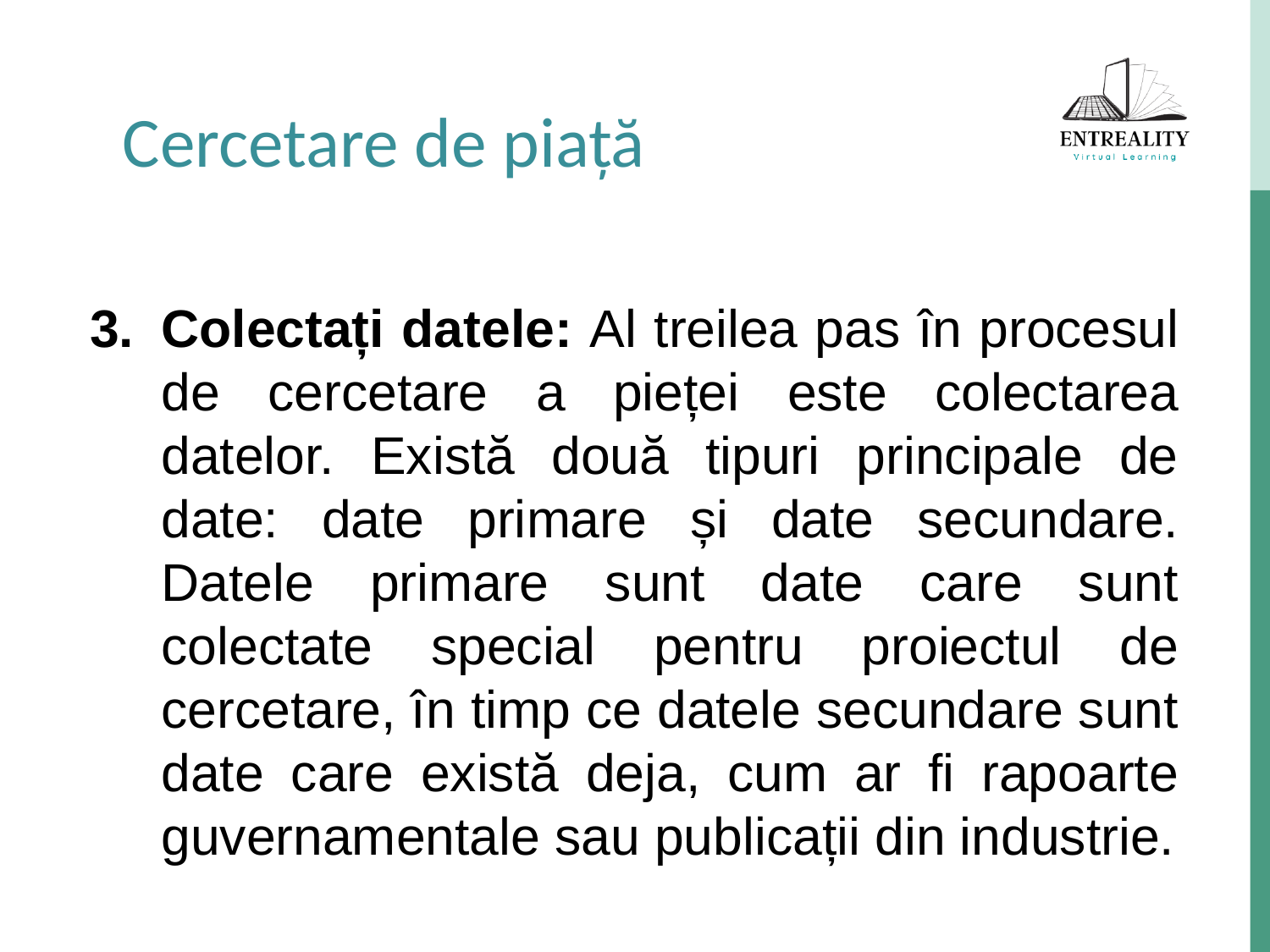

Cercetare de piață
Colectați datele: Al treilea pas în procesul de cercetare a pieței este colectarea datelor. Există două tipuri principale de date: date primare și date secundare. Datele primare sunt date care sunt colectate special pentru proiectul de cercetare, în timp ce datele secundare sunt date care există deja, cum ar fi rapoarte guvernamentale sau publicații din industrie.